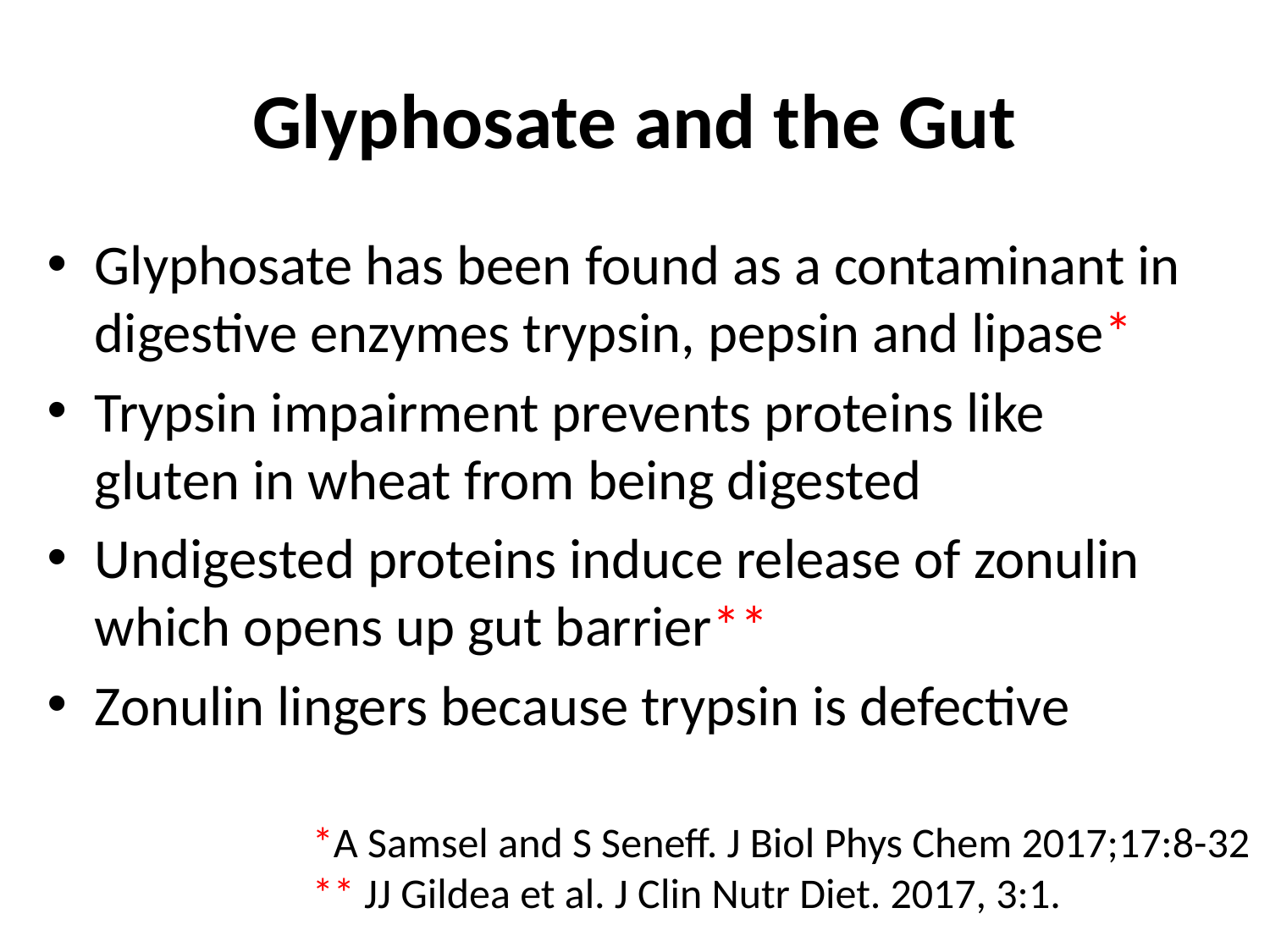

# Glyphosate and the Gut
Glyphosate has been found as a contaminant in digestive enzymes trypsin, pepsin and lipase*
Trypsin impairment prevents proteins like gluten in wheat from being digested
Undigested proteins induce release of zonulin which opens up gut barrier**
Zonulin lingers because trypsin is defective
*A Samsel and S Seneff. J Biol Phys Chem 2017;17:8-32
** JJ Gildea et al. J Clin Nutr Diet. 2017, 3:1.